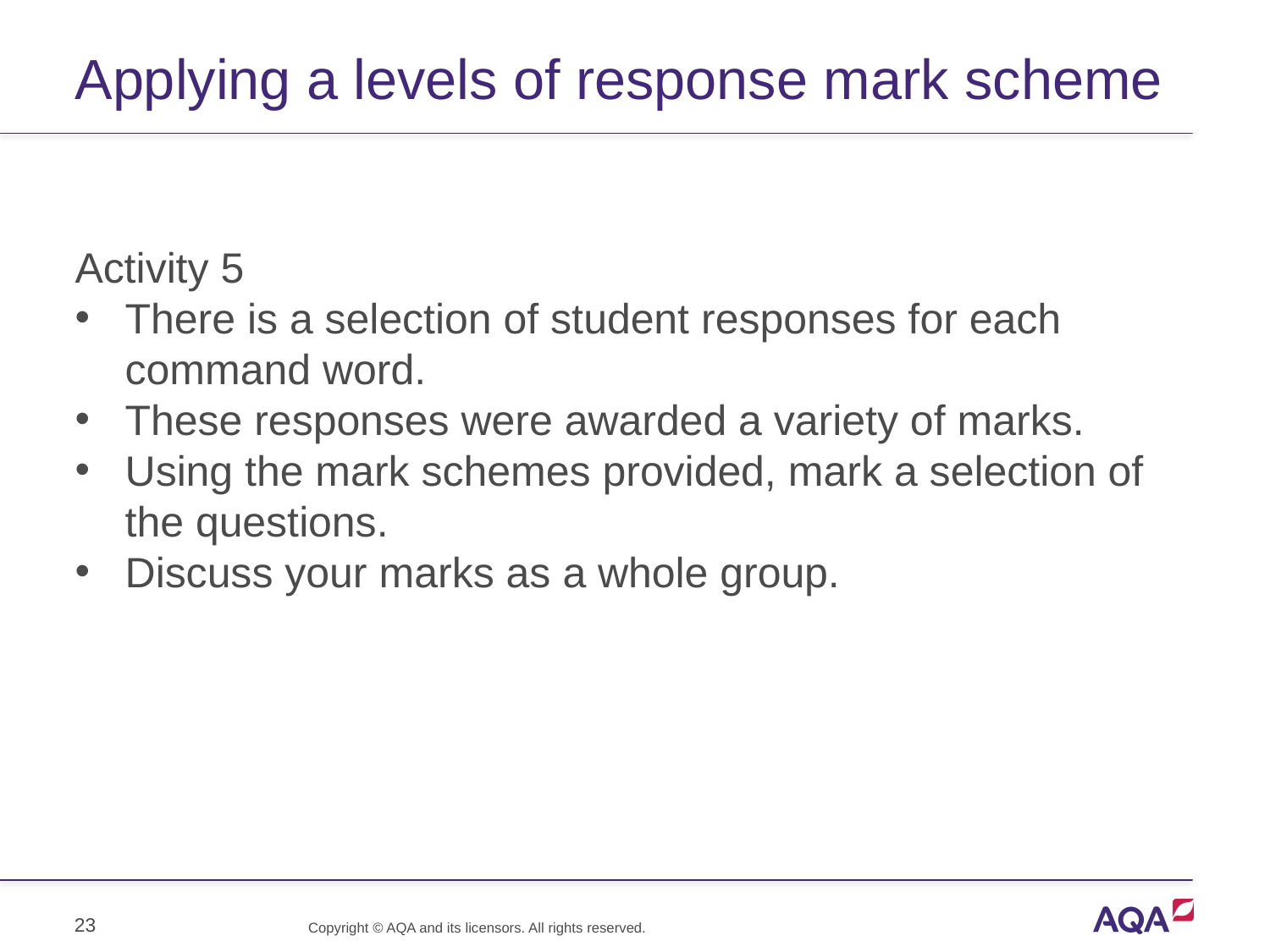

# Applying a levels of response mark scheme
Activity 5
There is a selection of student responses for each command word.
These responses were awarded a variety of marks.
Using the mark schemes provided, mark a selection of the questions.
Discuss your marks as a whole group.
23
Copyright © AQA and its licensors. All rights reserved.